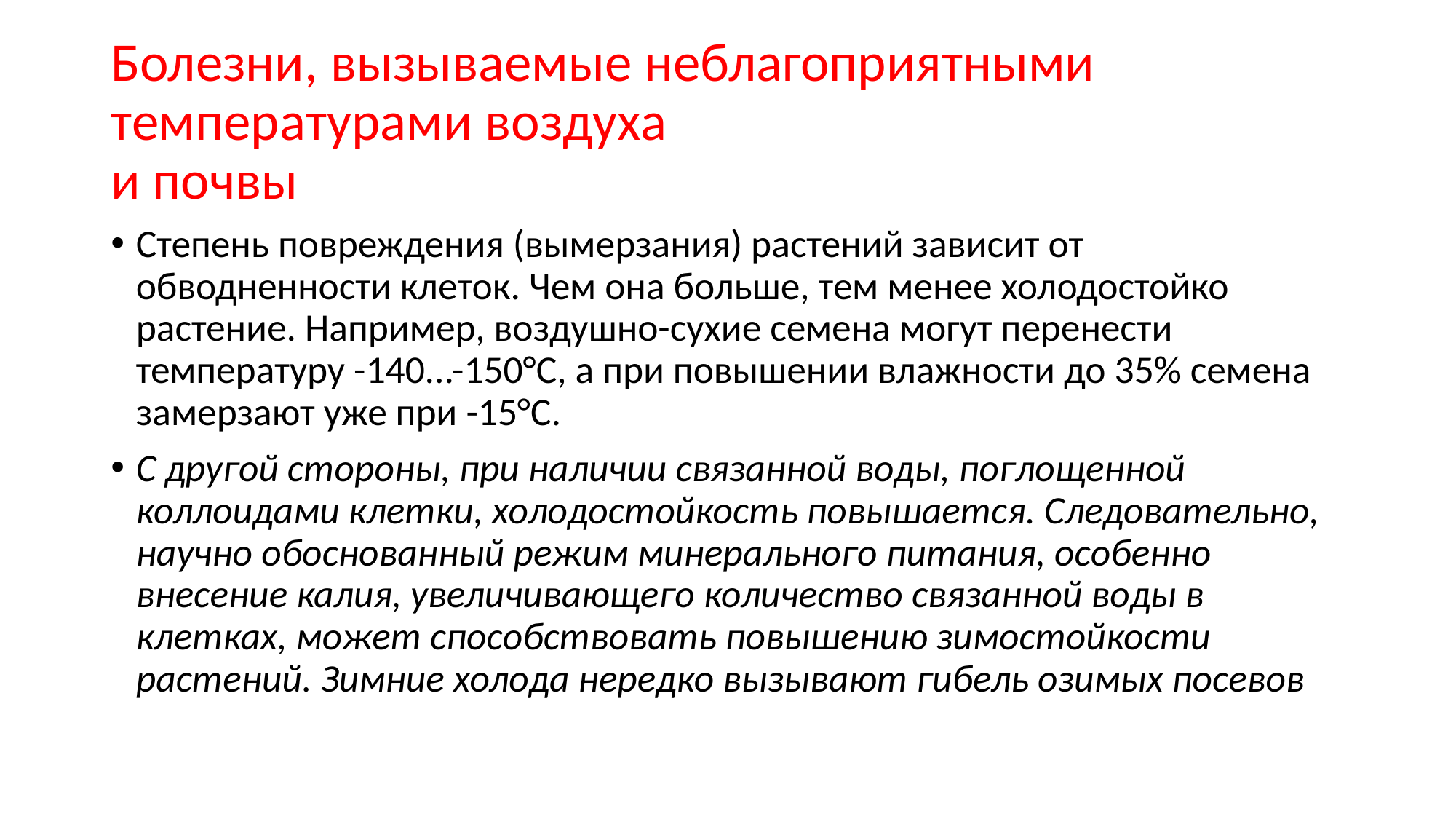

# Болезни, вызываемые неблагоприятными температурами воздуха и почвы
Степень повреждения (вымерзания) растений зависит от обводненности клеток. Чем она больше, тем менее холодостойко растение. Например, воздушно-сухие семена могут перенести температуру -140...-150°С, а при повышении влажности до 35% семена замерзают уже при -15°С.
С другой стороны, при наличии связанной воды, поглощенной коллоидами клетки, холодостойкость повышается. Следовательно, научно обоснованный режим минерального питания, особенно внесение калия, увеличивающего количество связанной воды в клетках, может способствовать повышению зимостойкости растений. Зимние холода нередко вызывают гибель озимых посевов